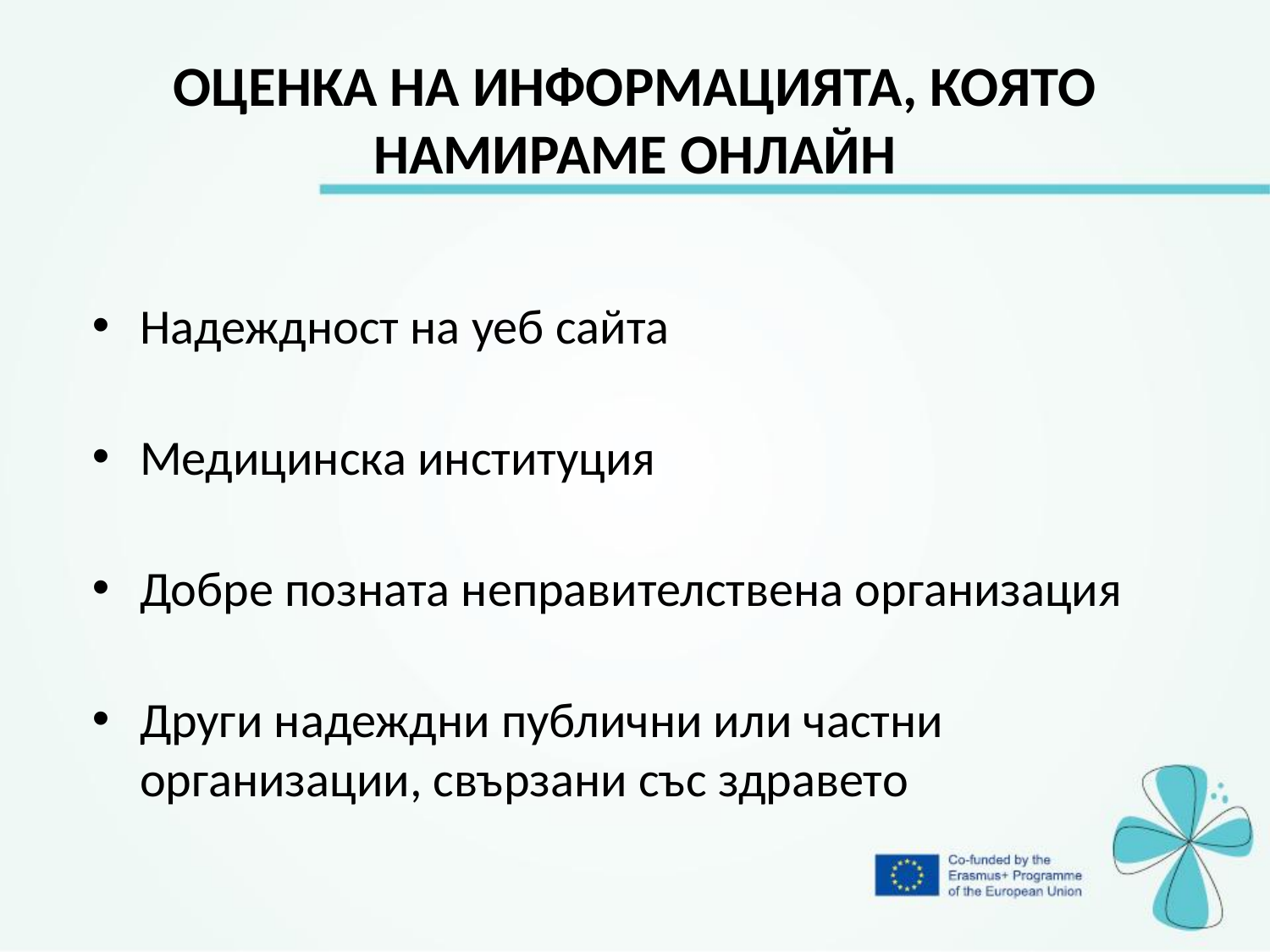

# ОЦЕНКА НА ИНФОРМАЦИЯТА, КОЯТО НАМИРАМЕ ОНЛАЙН
Надеждност на уеб сайта

Медицинска институция

Добре позната неправителствена организация

Други надеждни публични или частни организации, свързани със здравето